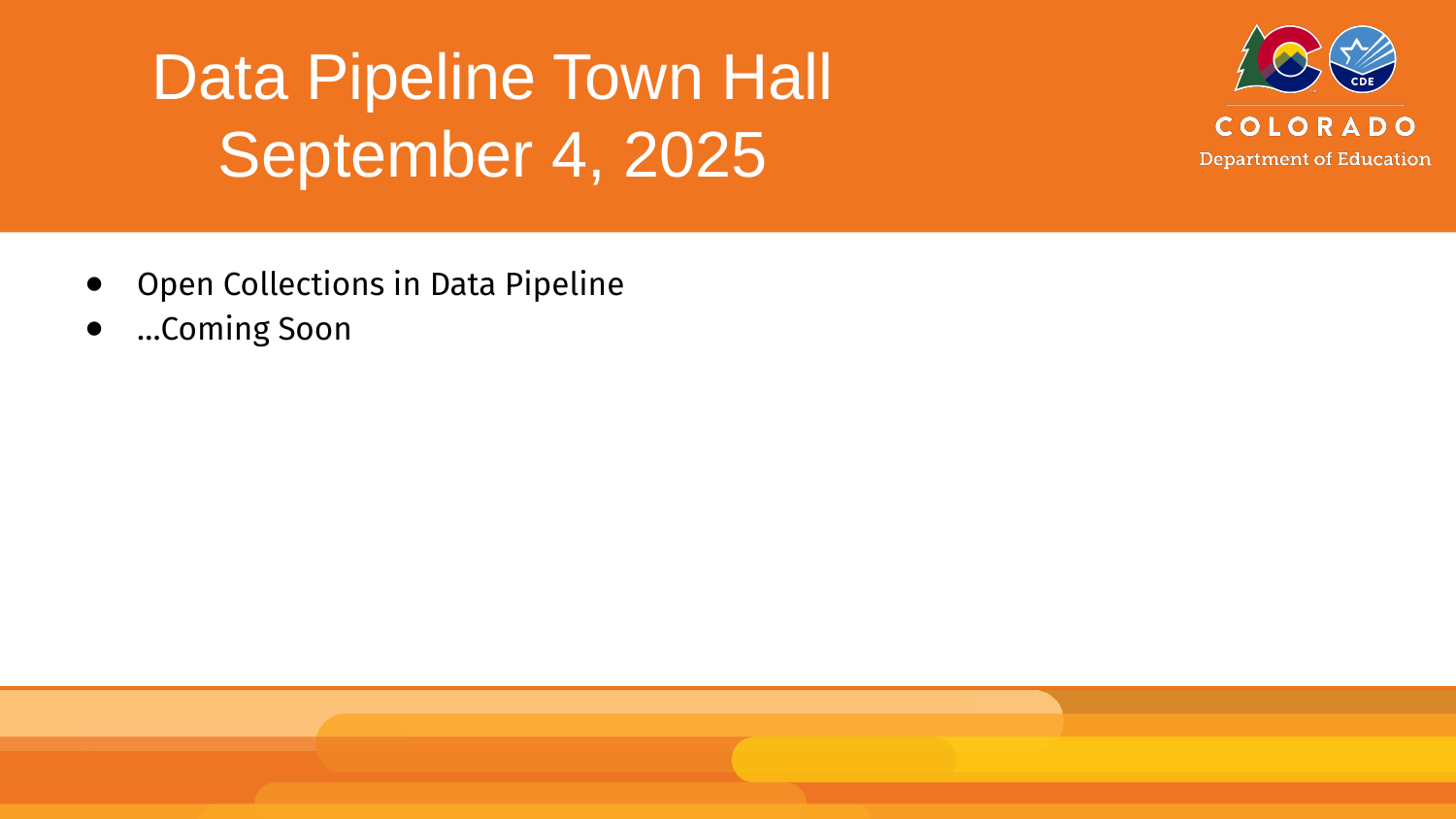

# Data Pipeline Town Hall September 4, 2025
Open Collections in Data Pipeline
…Coming Soon